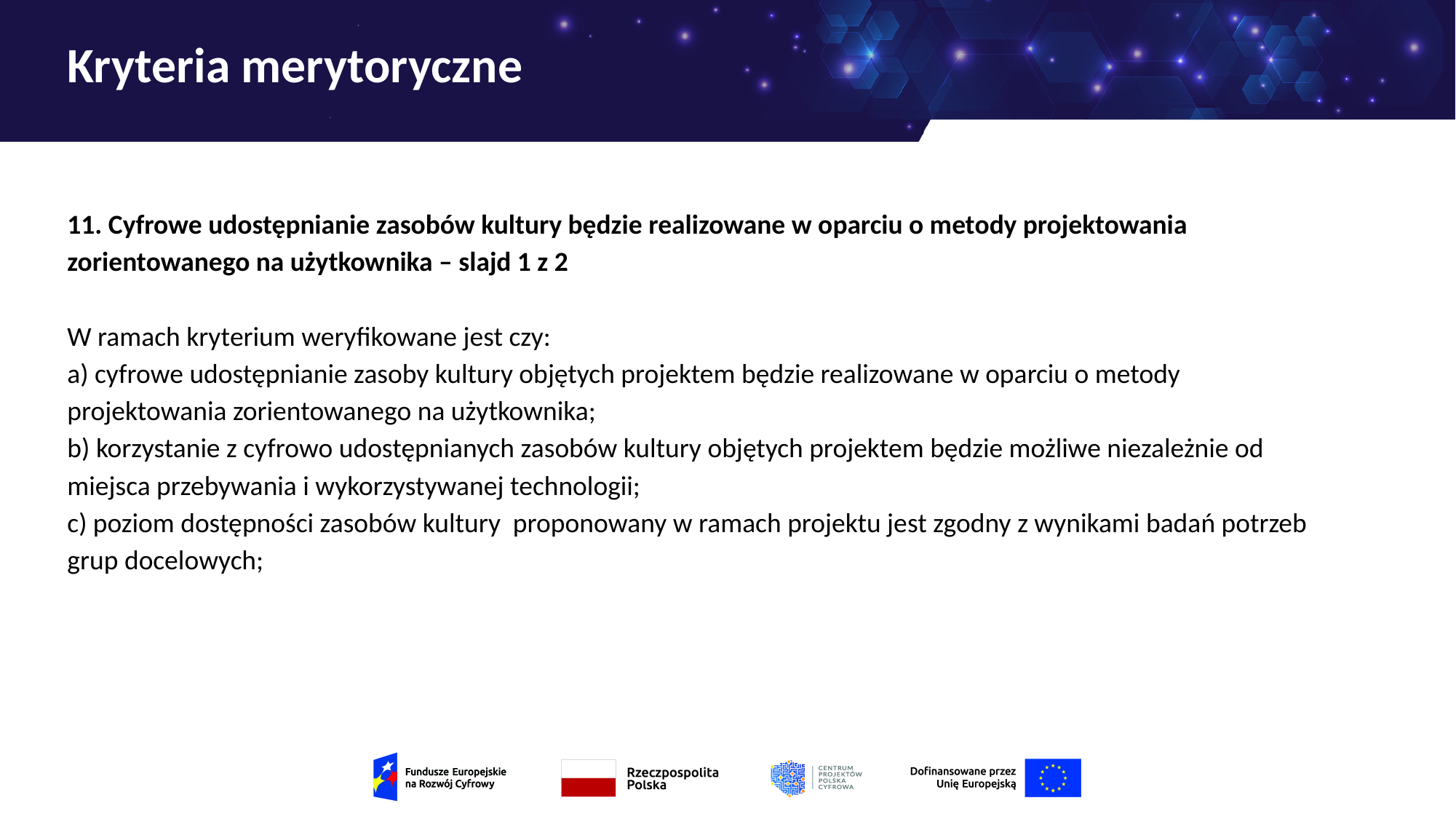

# Kryteria merytoryczne

11. Cyfrowe udostępnianie zasobów kultury będzie realizowane w oparciu o metody projektowania zorientowanego na użytkownika – slajd 1 z 2

W ramach kryterium weryfikowane jest czy:
a) cyfrowe udostępnianie zasoby kultury objętych projektem będzie realizowane w oparciu o metody projektowania zorientowanego na użytkownika;
b) korzystanie z cyfrowo udostępnianych zasobów kultury objętych projektem będzie możliwe niezależnie od miejsca przebywania i wykorzystywanej technologii;
c) poziom dostępności zasobów kultury  proponowany w ramach projektu jest zgodny z wynikami badań potrzeb grup docelowych;